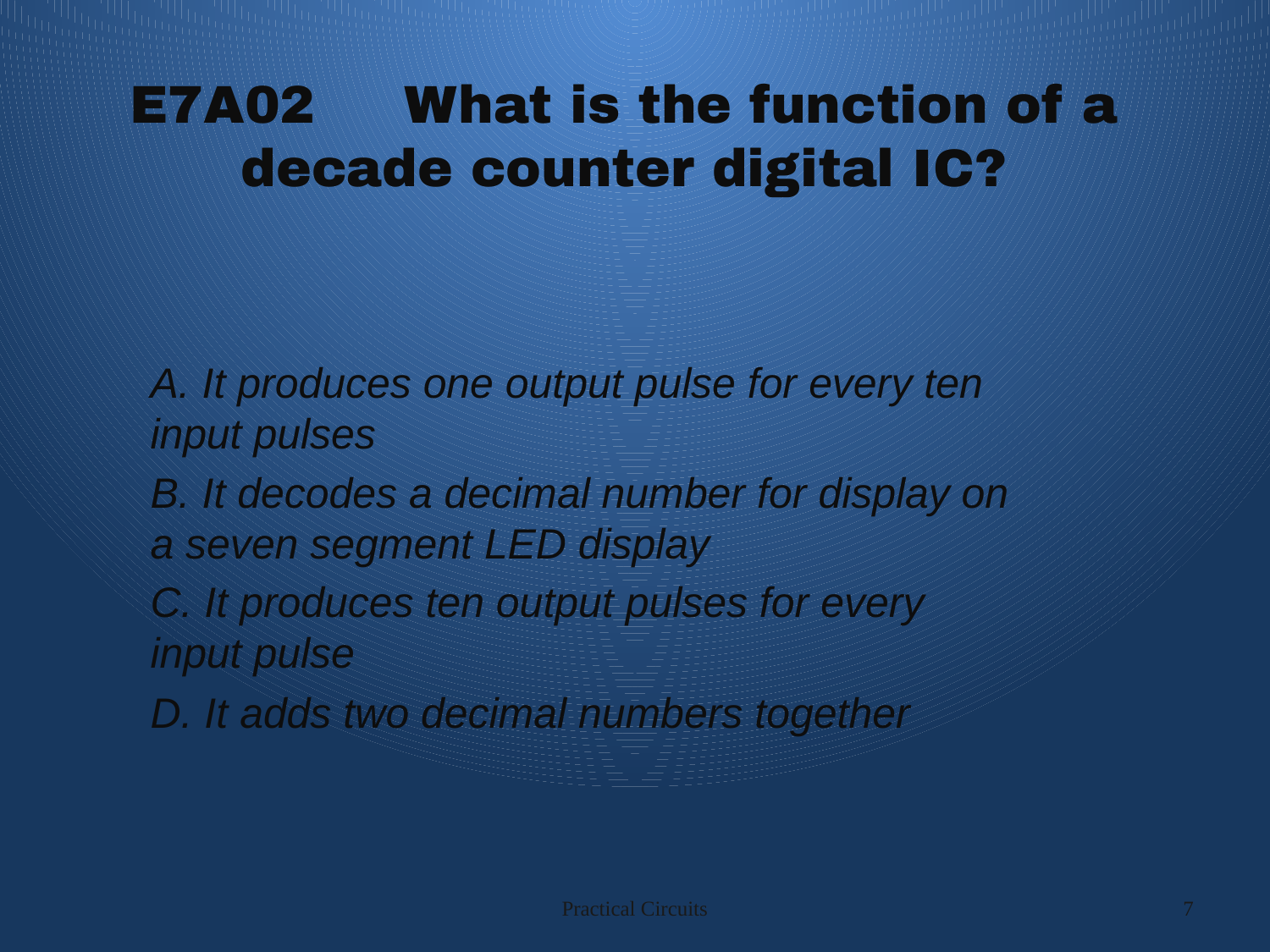

# E7A02     What is the function of a decade counter digital IC?
A. It produces one output pulse for every ten input pulses
B. It decodes a decimal number for display on a seven segment LED display
C. It produces ten output pulses for every input pulse
D. It adds two decimal numbers together
Practical Circuits
7